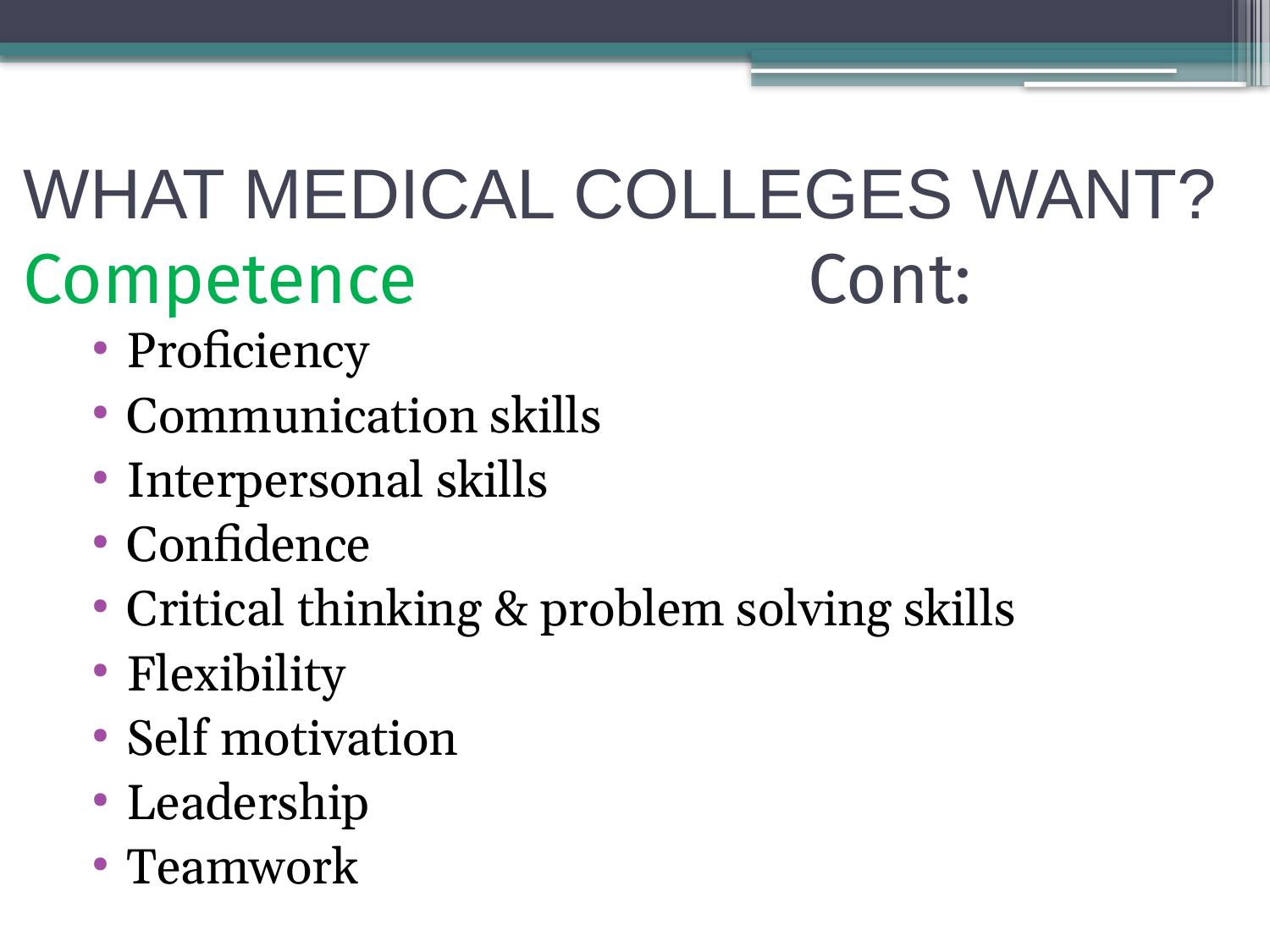

# WHAT MEDICAL COLLEGES WANT?  Competence                     Cont:
Proficiency
Communication skills
Interpersonal skills
Confidence
Critical thinking & problem solving skills
Flexibility
Self motivation
Leadership
Teamwork